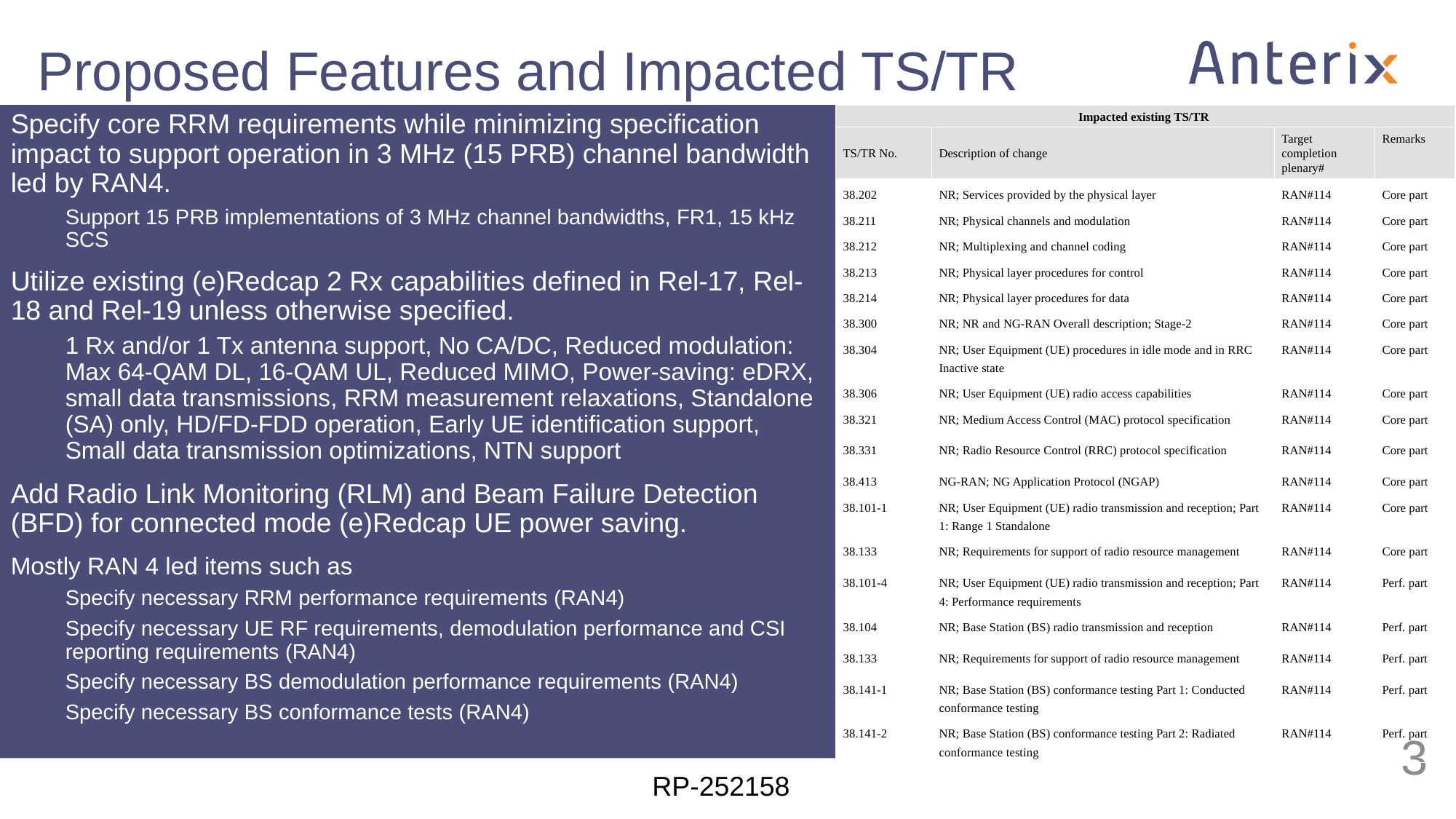

Proposed Features and Impacted TS/TR
Specify core RRM requirements while minimizing specification impact to support operation in 3 MHz (15 PRB) channel bandwidth led by RAN4.
Support 15 PRB implementations of 3 MHz channel bandwidths, FR1, 15 kHz SCS
Utilize existing (e)Redcap 2 Rx capabilities defined in Rel-17, Rel-18 and Rel-19 unless otherwise specified.
1 Rx and/or 1 Tx antenna support, No CA/DC, Reduced modulation: Max 64-QAM DL, 16-QAM UL, Reduced MIMO, Power-saving: eDRX, small data transmissions, RRM measurement relaxations, Standalone (SA) only, HD/FD-FDD operation, Early UE identification support, Small data transmission optimizations, NTN support
Add Radio Link Monitoring (RLM) and Beam Failure Detection (BFD) for connected mode (e)Redcap UE power saving.
Mostly RAN 4 led items such as
Specify necessary RRM performance requirements (RAN4)
Specify necessary UE RF requirements, demodulation performance and CSI reporting requirements (RAN4)
Specify necessary BS demodulation performance requirements (RAN4)
Specify necessary BS conformance tests (RAN4)

| Impacted existing TS/TR |  |  |  |
| --- | --- | --- | --- |
| TS/TR No. | Description of change | Target completion plenary# | Remarks |
| 38.202 | NR; Services provided by the physical layer | RAN#114 | Core part |
| 38.211 | NR; Physical channels and modulation | RAN#114 | Core part |
| 38.212 | NR; Multiplexing and channel coding | RAN#114 | Core part |
| 38.213 | NR; Physical layer procedures for control | RAN#114 | Core part |
| 38.214 | NR; Physical layer procedures for data | RAN#114 | Core part |
| 38.300 | NR; NR and NG-RAN Overall description; Stage-2 | RAN#114 | Core part |
| 38.304 | NR; User Equipment (UE) procedures in idle mode and in RRC Inactive state | RAN#114 | Core part |
| 38.306 | NR; User Equipment (UE) radio access capabilities | RAN#114 | Core part |
| 38.321 | NR; Medium Access Control (MAC) protocol specification | RAN#114 | Core part |
| 38.331 | NR; Radio Resource Control (RRC) protocol specification | RAN#114 | Core part |
| 38.413 | NG-RAN; NG Application Protocol (NGAP) | RAN#114 | Core part |
| 38.101-1 | NR; User Equipment (UE) radio transmission and reception; Part 1: Range 1 Standalone | RAN#114 | Core part |
| 38.133 | NR; Requirements for support of radio resource management | RAN#114 | Core part |
| 38.101-4 | NR; User Equipment (UE) radio transmission and reception; Part 4: Performance requirements | RAN#114 | Perf. part |
| 38.104 | NR; Base Station (BS) radio transmission and reception | RAN#114 | Perf. part |
| 38.133 | NR; Requirements for support of radio resource management | RAN#114 | Perf. part |
| 38.141-1 | NR; Base Station (BS) conformance testing Part 1: Conducted conformance testing | RAN#114 | Perf. part |
| 38.141-2 | NR; Base Station (BS) conformance testing Part 2: Radiated conformance testing | RAN#114 | Perf. part |
3